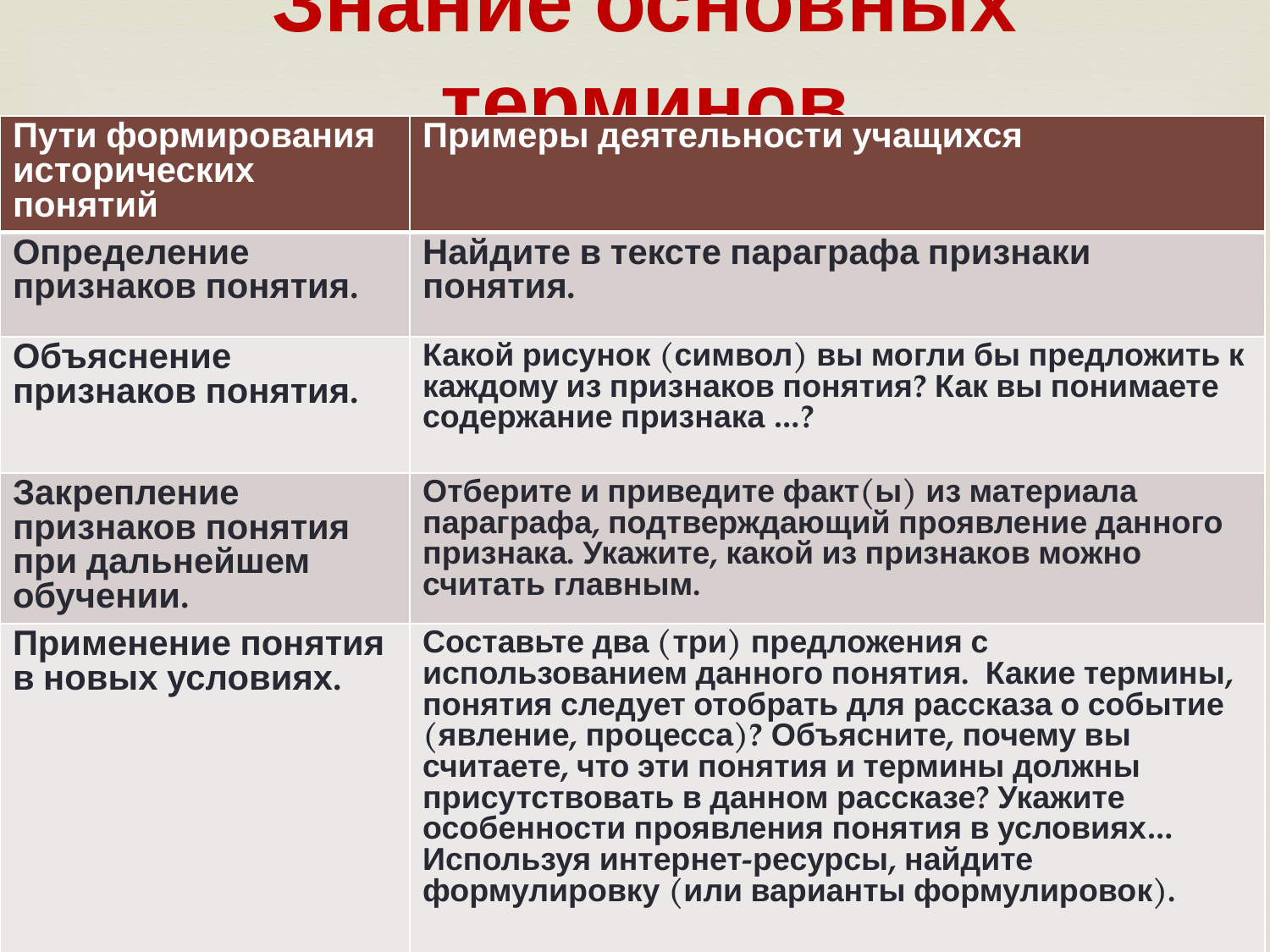

Знание основных терминов
| Пути формирования исторических понятий | Примеры деятельности учащихся |
| --- | --- |
| Определение признаков понятия. | Найдите в тексте параграфа признаки понятия. |
| Объяснение признаков понятия. | Какой рисунок (символ) вы могли бы предложить к каждому из признаков понятия? Как вы понимаете содержание признака …? |
| Закрепление признаков понятия при дальнейшем обучении. | Отберите и приведите факт(ы) из материала параграфа, подтверждающий проявление данного признака. Укажите, какой из признаков можно считать главным. |
| Применение понятия в новых условиях. | Составьте два (три) предложения с использованием данного понятия. Какие термины, понятия следует отобрать для рассказа о событие (явление, процесса)? Объясните, почему вы считаете, что эти понятия и термины должны присутствовать в данном рассказе? Укажите особенности проявления понятия в условиях… Используя интернет-ресурсы, найдите формулировку (или варианты формулировок). |